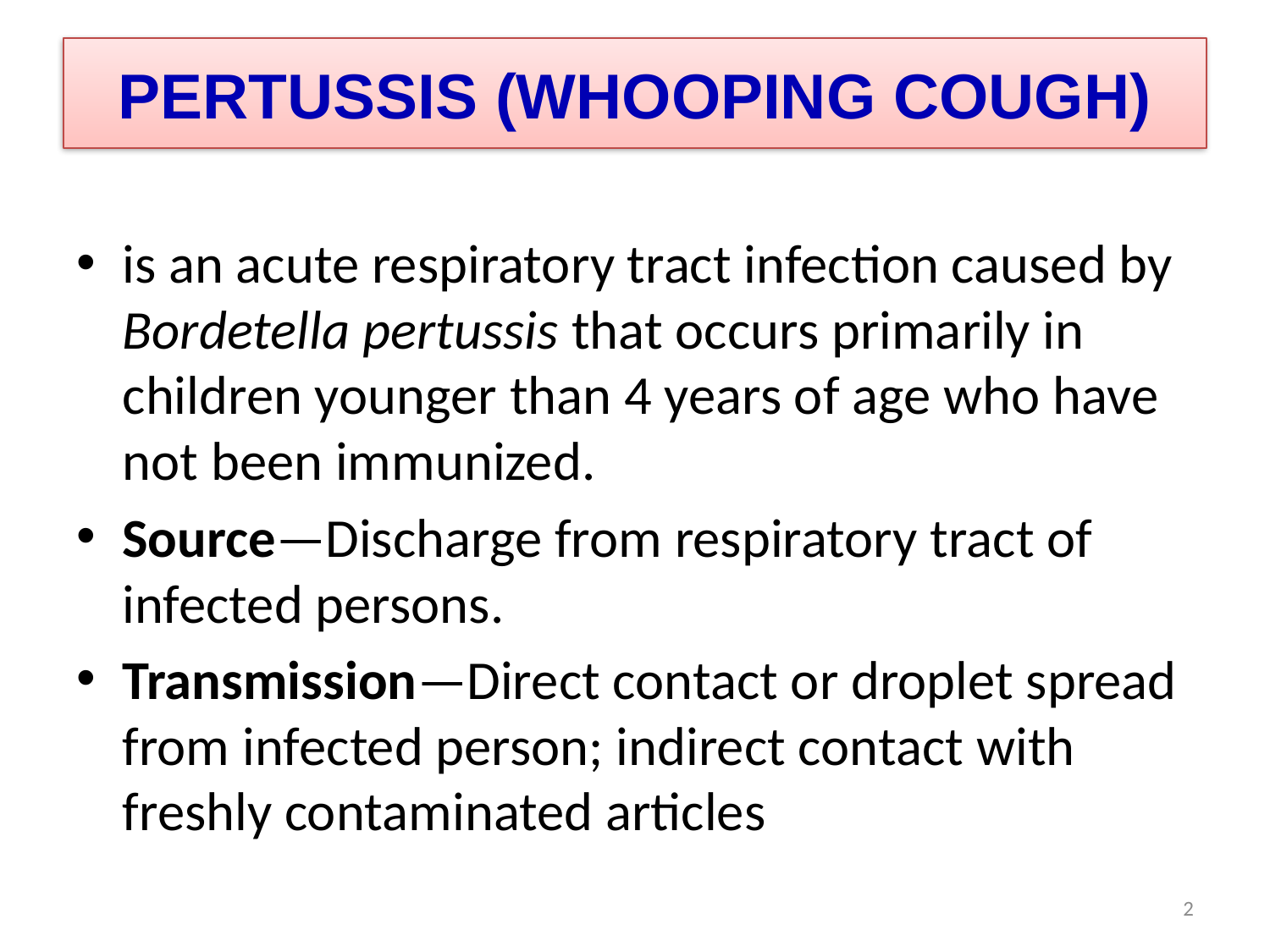

# PERTUSSIS (WHOOPING COUGH)
is an acute respiratory tract infection caused by Bordetella pertussis that occurs primarily in children younger than 4 years of age who have not been immunized.
Source—Discharge from respiratory tract of infected persons.
Transmission—Direct contact or droplet spread from infected person; indirect contact with freshly contaminated articles
2